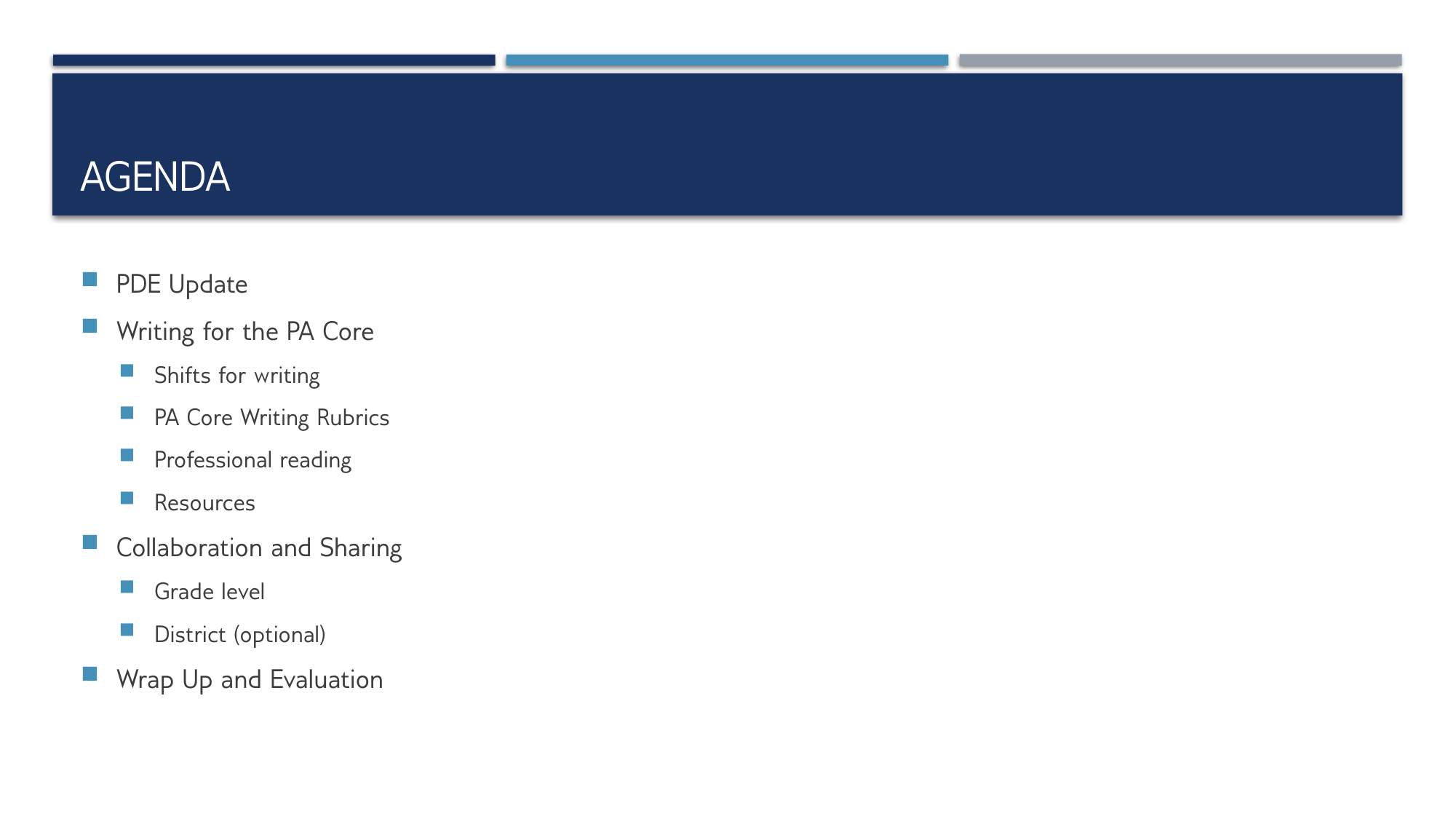

# agenda
PDE Update
Writing for the PA Core
Shifts for writing
PA Core Writing Rubrics
Professional reading
Resources
Collaboration and Sharing
Grade level
District (optional)
Wrap Up and Evaluation